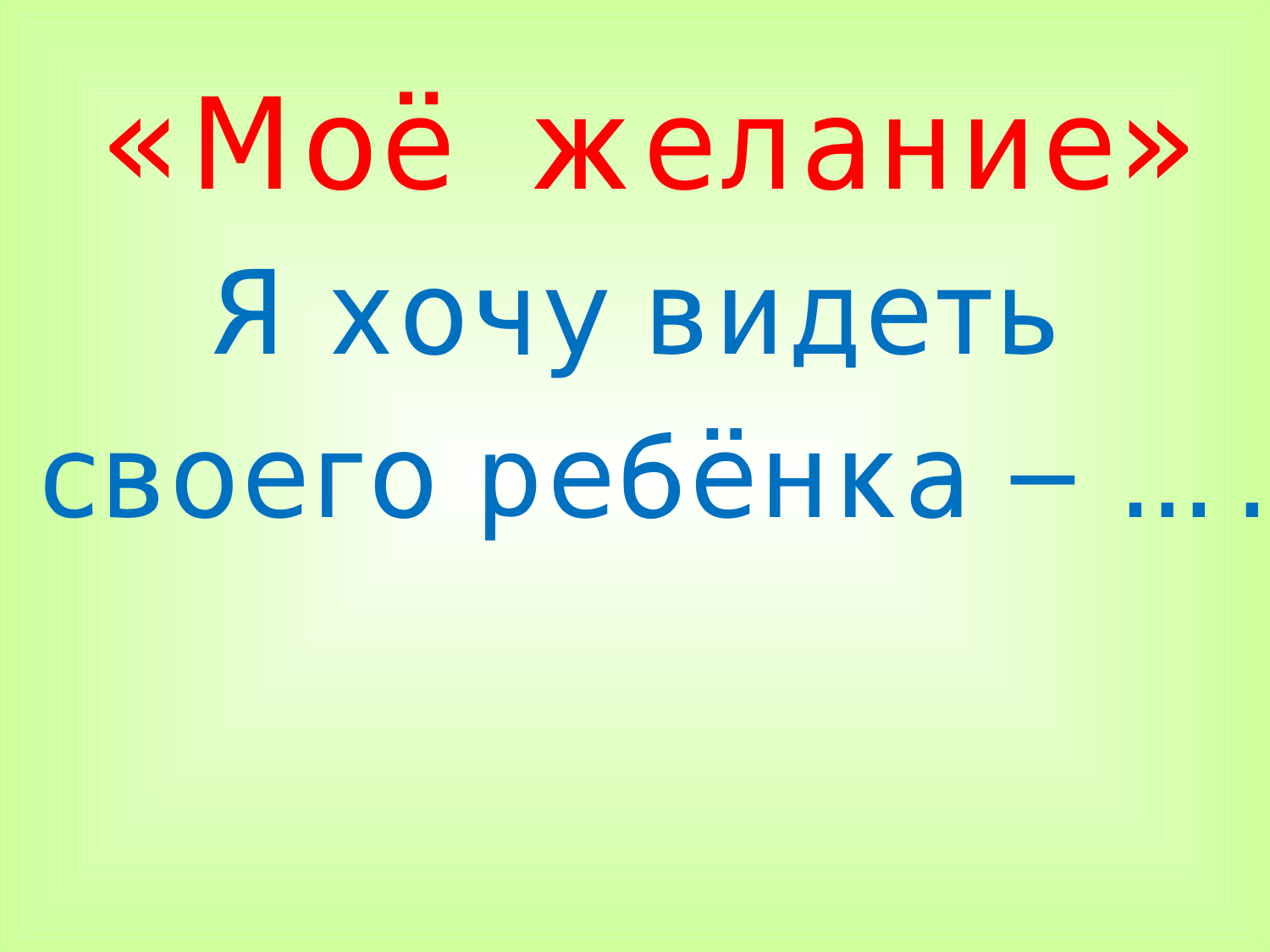

«Моё  желание»
Я хочу видеть
своего ребёнка – ….